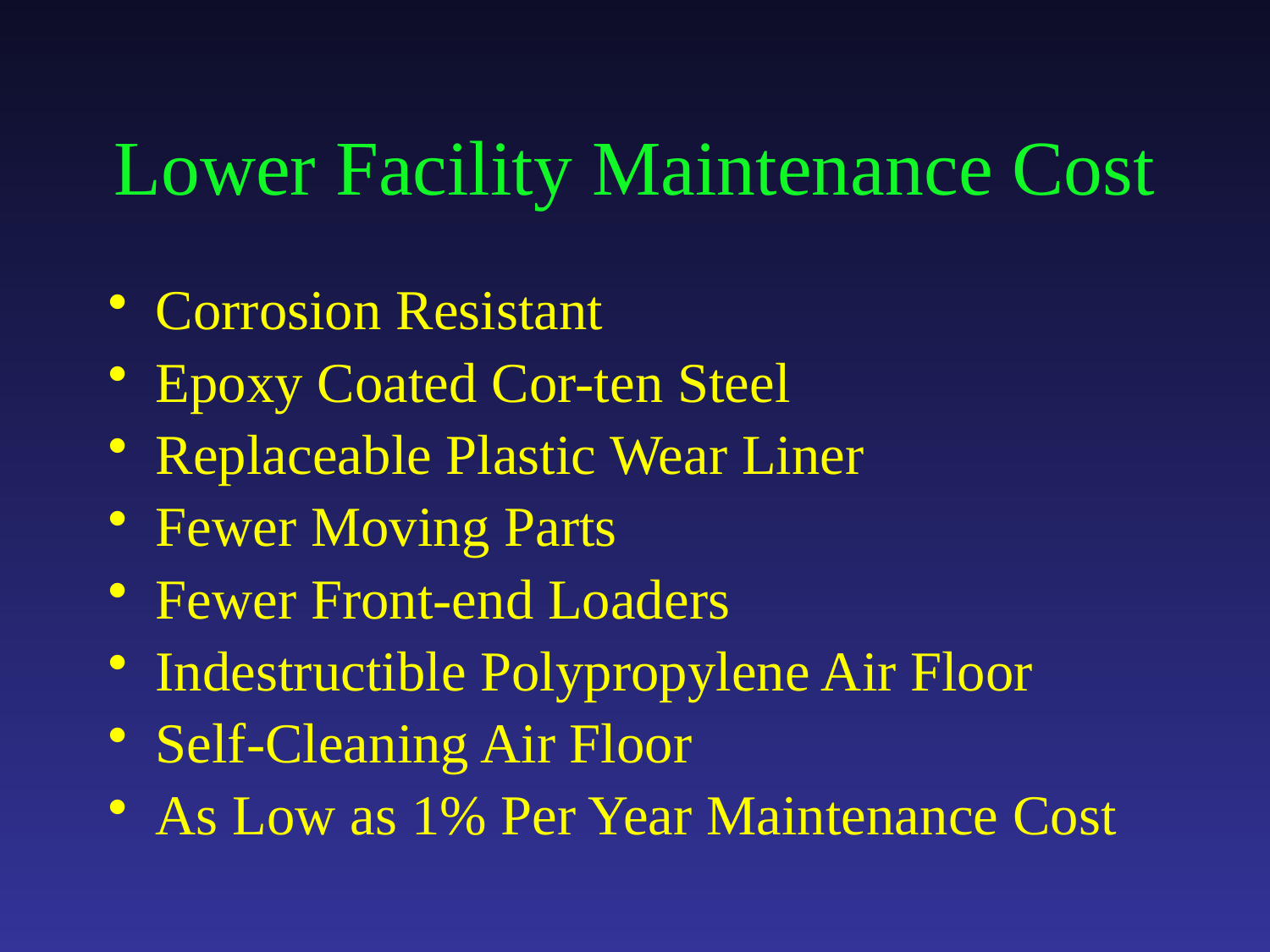

# Lower Facility Maintenance Cost
Corrosion Resistant
Epoxy Coated Cor-ten Steel
Replaceable Plastic Wear Liner
Fewer Moving Parts
Fewer Front-end Loaders
Indestructible Polypropylene Air Floor
Self-Cleaning Air Floor
As Low as 1% Per Year Maintenance Cost